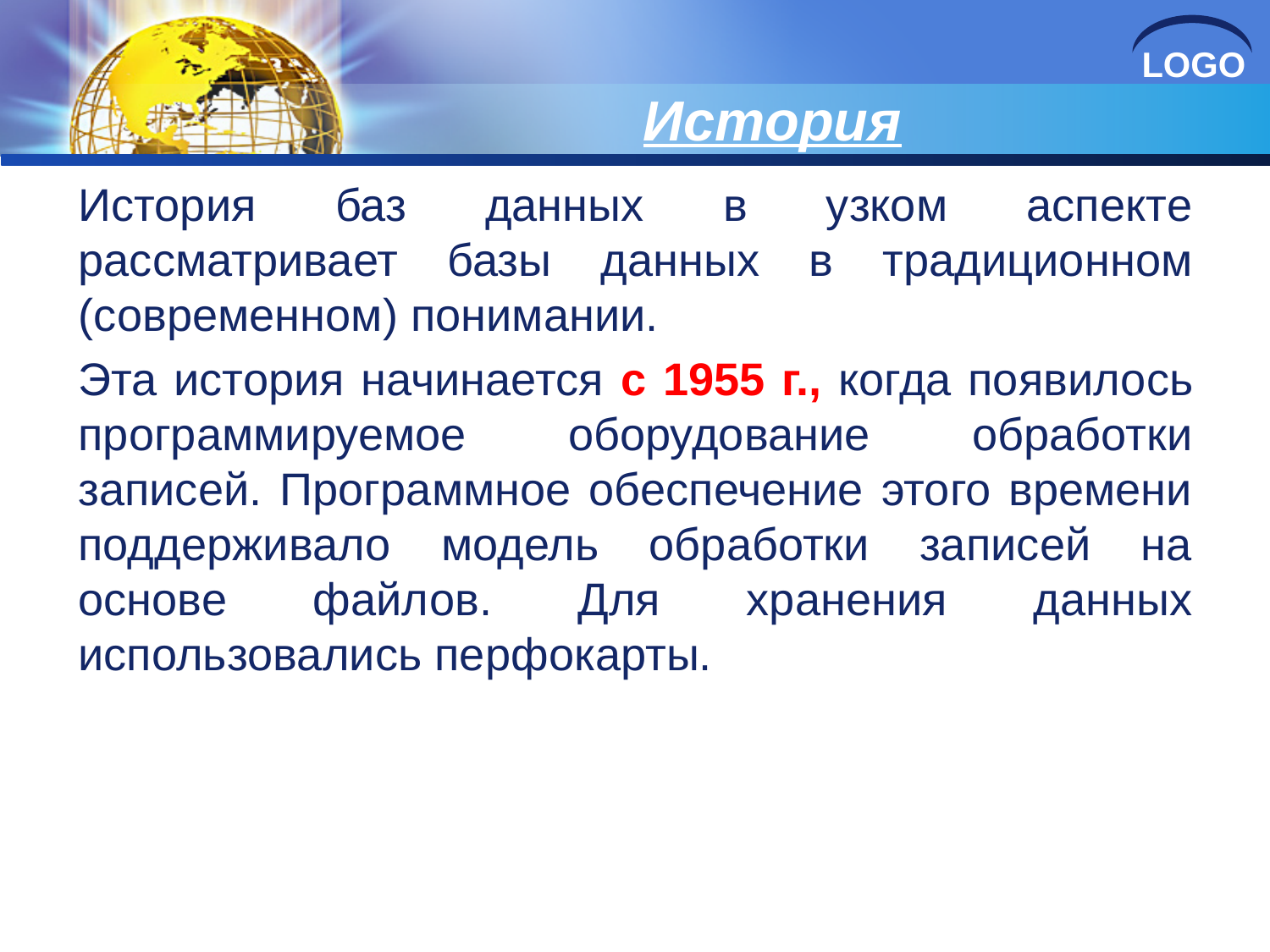

# История
История баз данных в узком аспекте рассматривает базы данных в традиционном (современном) понимании.
Эта история начинается с 1955 г., когда появилось программируемое оборудование обработки записей. Программное обеспечение этого времени поддерживало модель обработки записей на основе файлов. Для хранения данных использовались перфокарты.